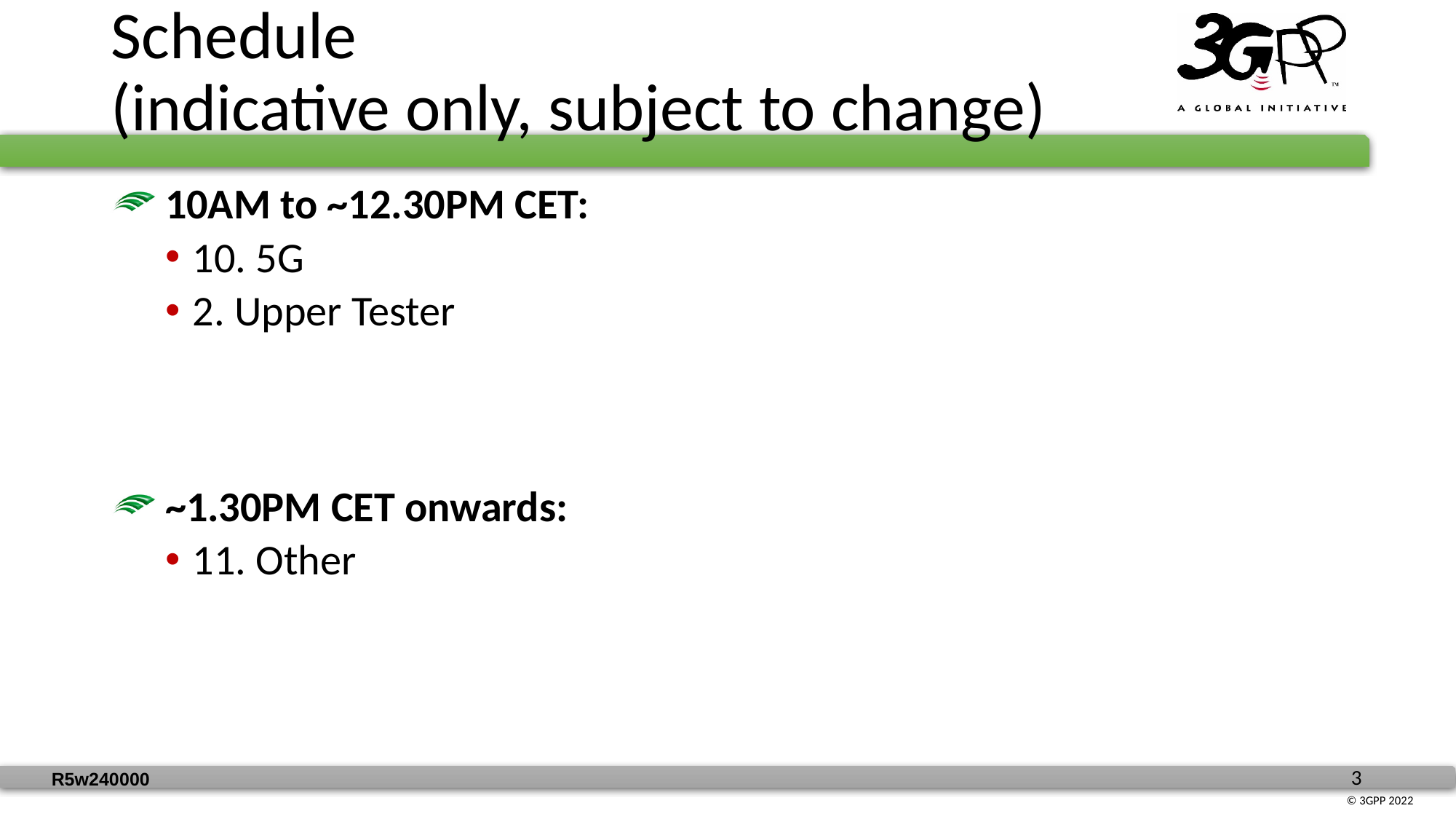

# Schedule (indicative only, subject to change)
 10AM to ~12.30PM CET:
10. 5G
2. Upper Tester

 ~1.30PM CET onwards:
11. Other